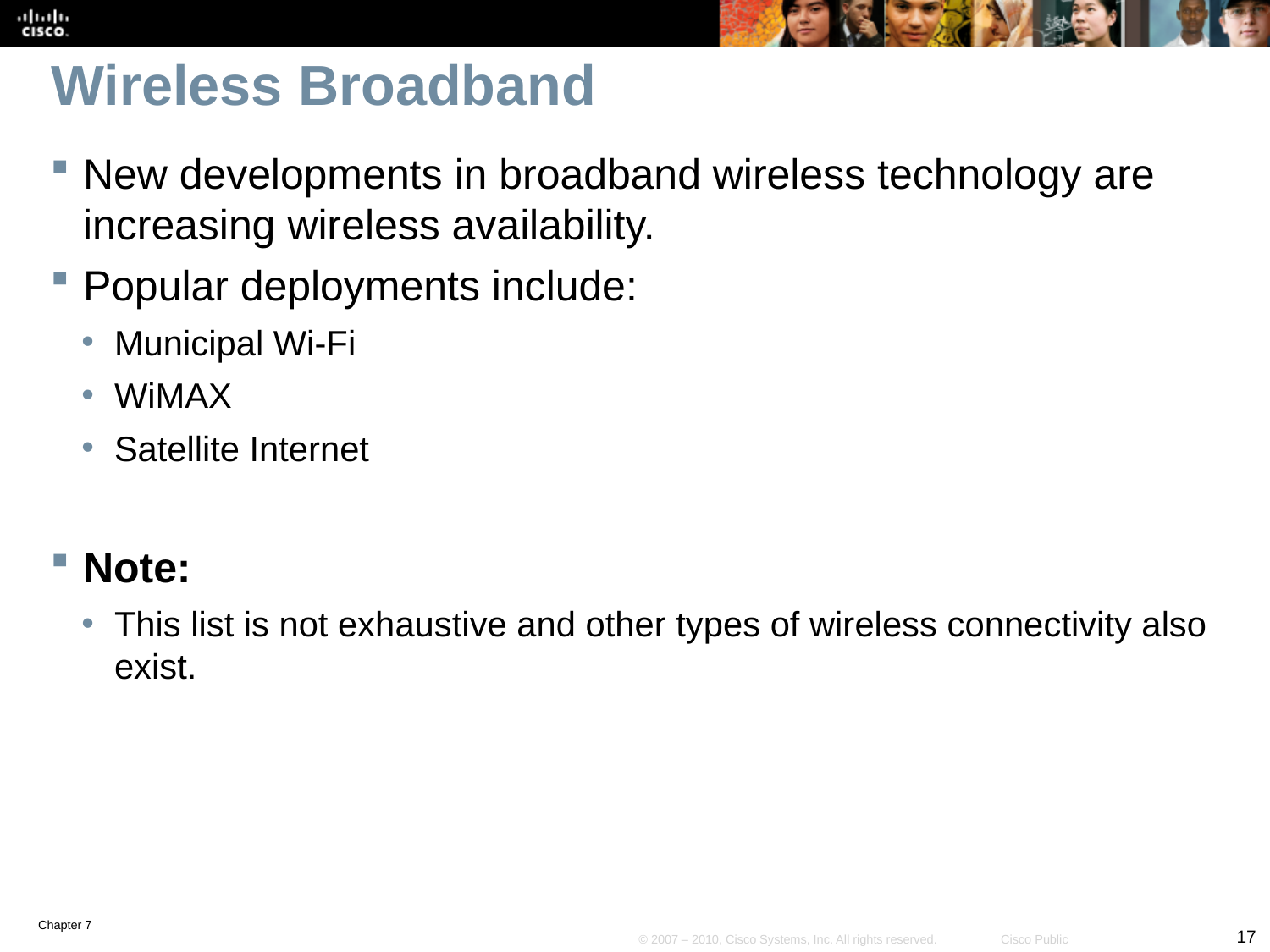

# Wireless Broadband
New developments in broadband wireless technology are increasing wireless availability.
Popular deployments include:
Municipal Wi-Fi
WiMAX
Satellite Internet

Note:
This list is not exhaustive and other types of wireless connectivity also exist.